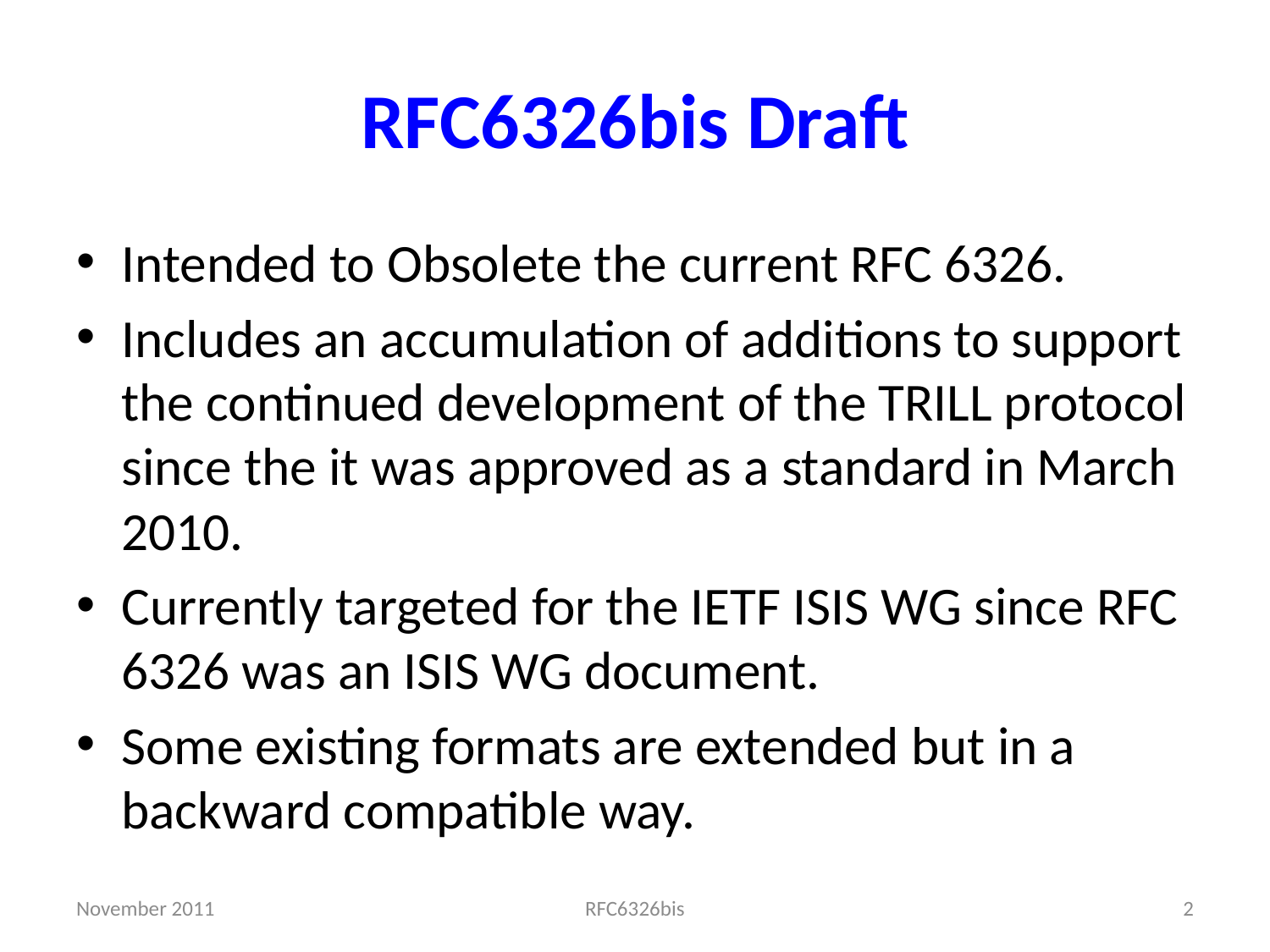

# RFC6326bis Draft
Intended to Obsolete the current RFC 6326.
Includes an accumulation of additions to support the continued development of the TRILL protocol since the it was approved as a standard in March 2010.
Currently targeted for the IETF ISIS WG since RFC 6326 was an ISIS WG document.
Some existing formats are extended but in a backward compatible way.
November 2011
RFC6326bis
2